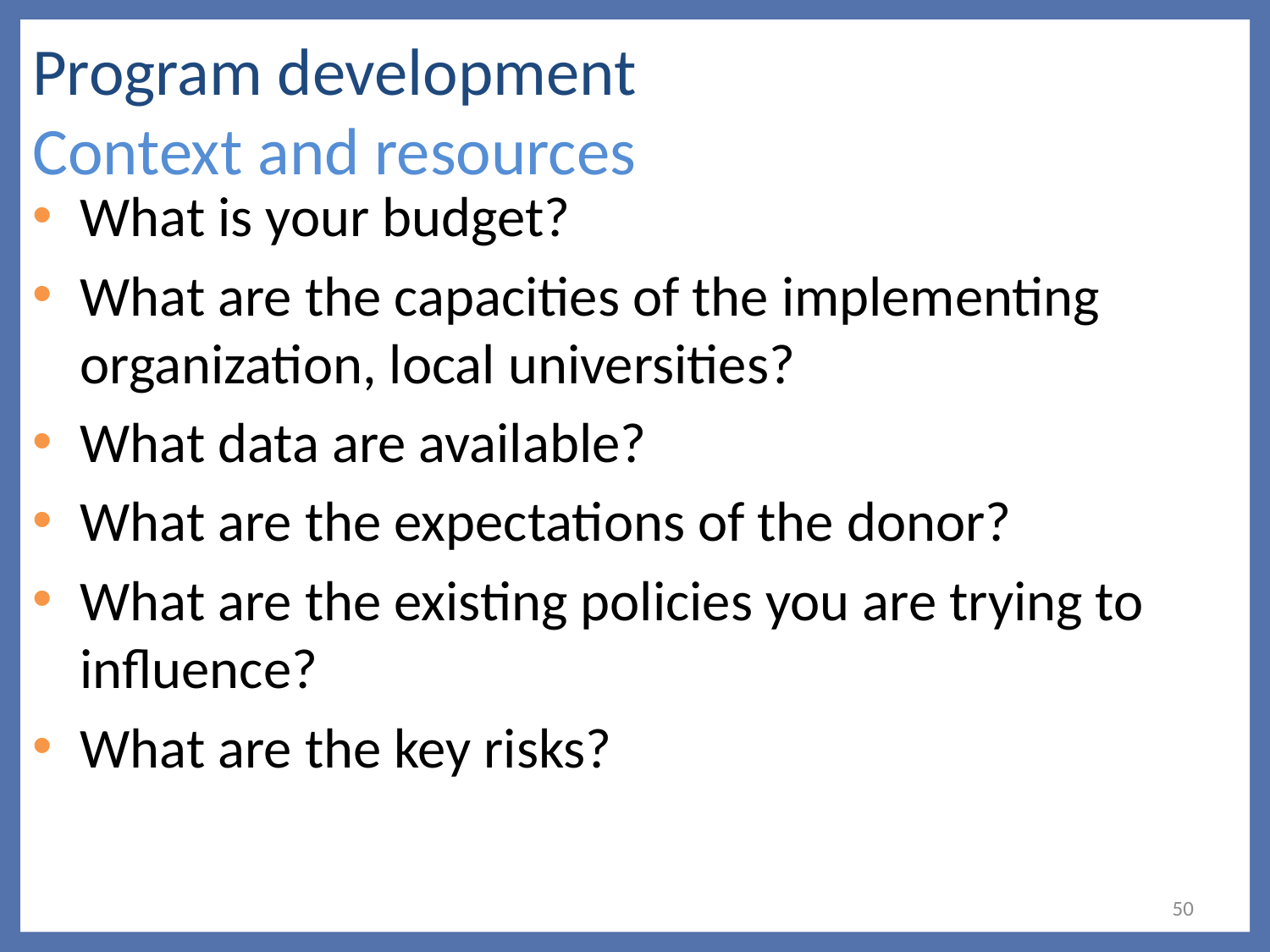

Program development
Context and resources
What is your budget?
What are the capacities of the implementing organization, local universities?
What data are available?
What are the expectations of the donor?
What are the existing policies you are trying to influence?
What are the key risks?

50